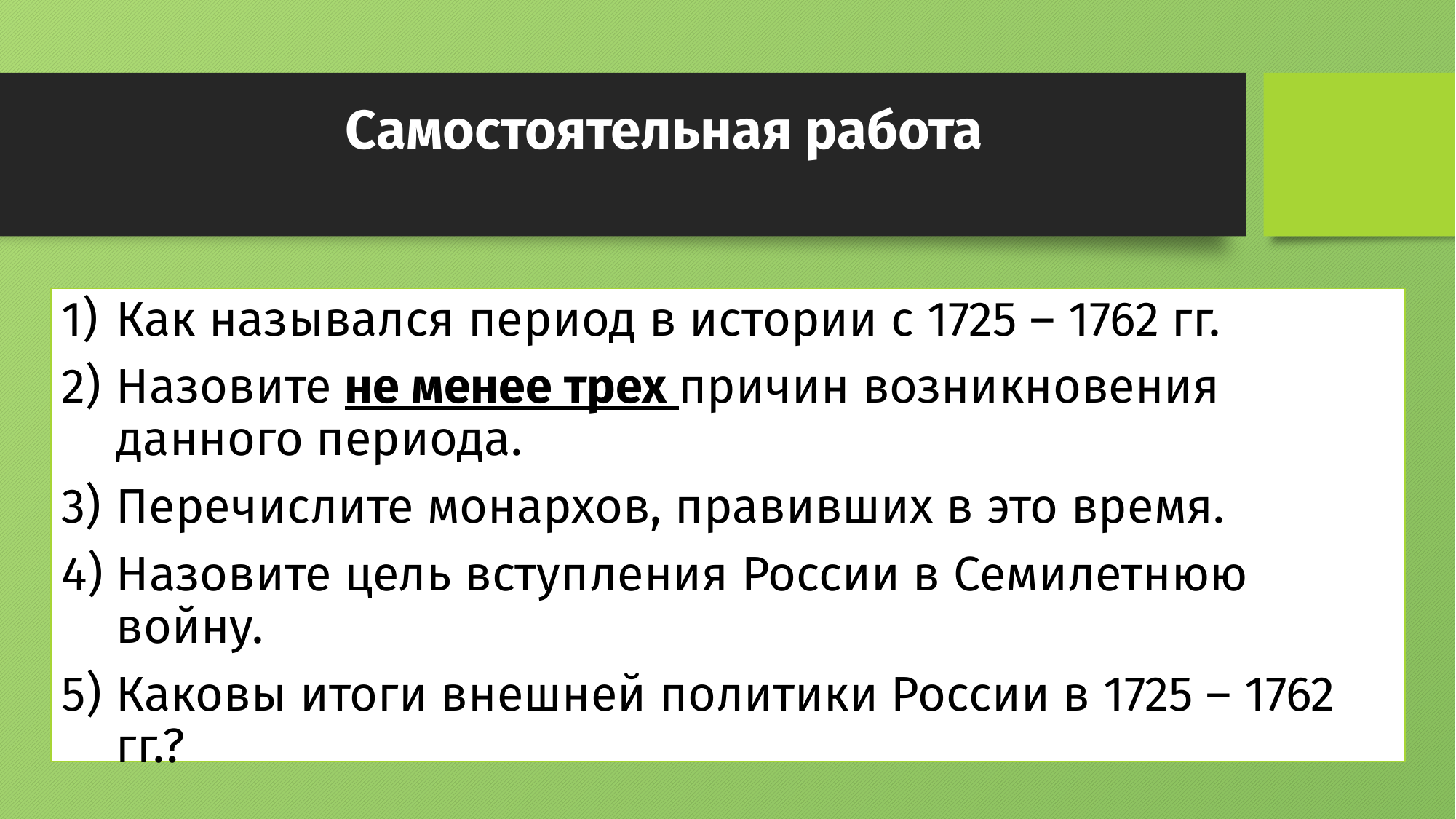

# Самостоятельная работа
Как назывался период в истории с 1725 – 1762 гг.
Назовите не менее трех причин возникновения данного периода.
Перечислите монархов, правивших в это время.
Назовите цель вступления России в Семилетнюю войну.
Каковы итоги внешней политики России в 1725 – 1762 гг.?